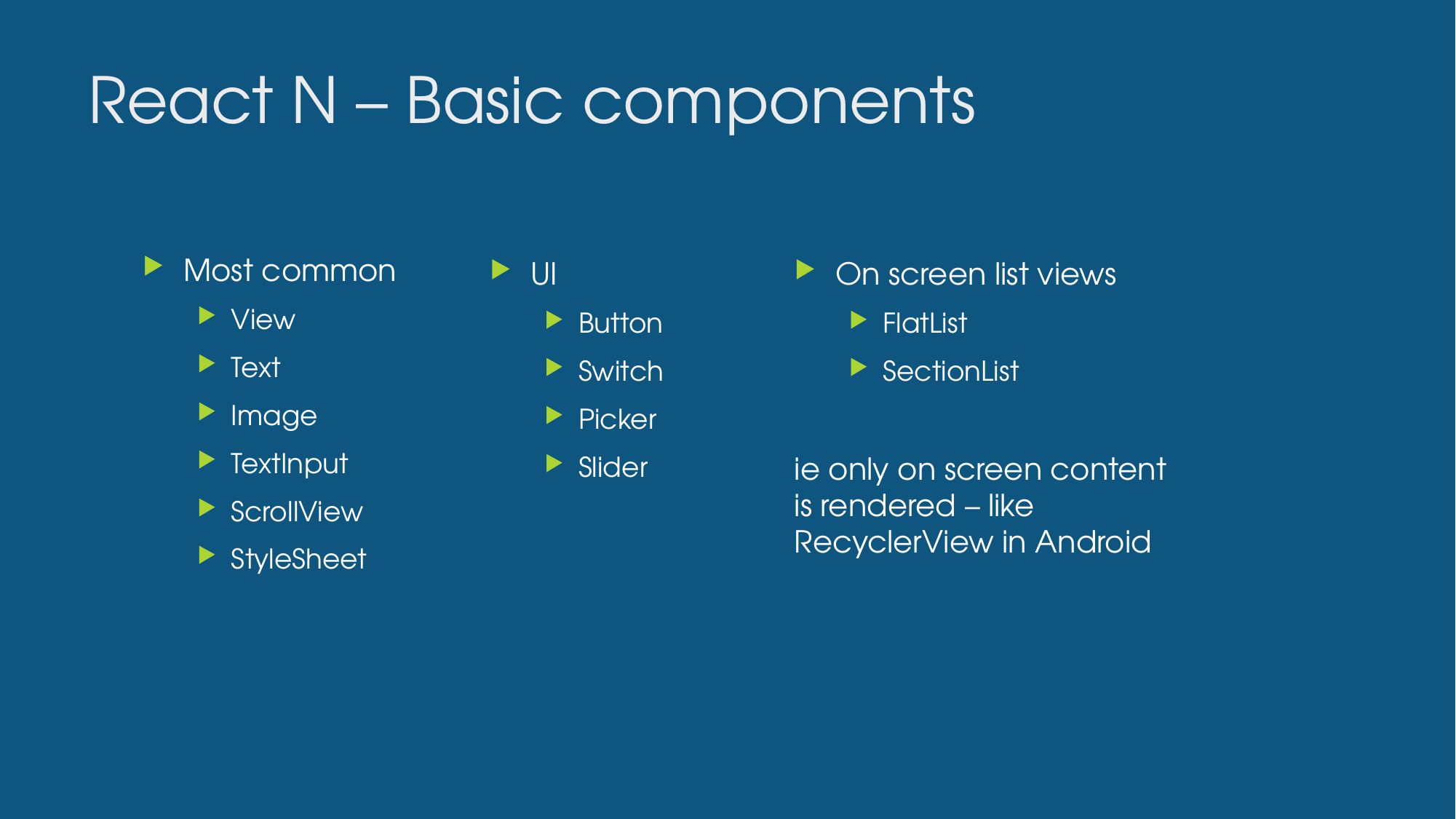

2
# React N – Basic components
Most common
View
Text
Image
TextInput
ScrollView
StyleSheet
UI
Button
Switch
Picker
Slider

On screen list views
FlatList
SectionList

ie only on screen content is rendered – like RecyclerView in Android